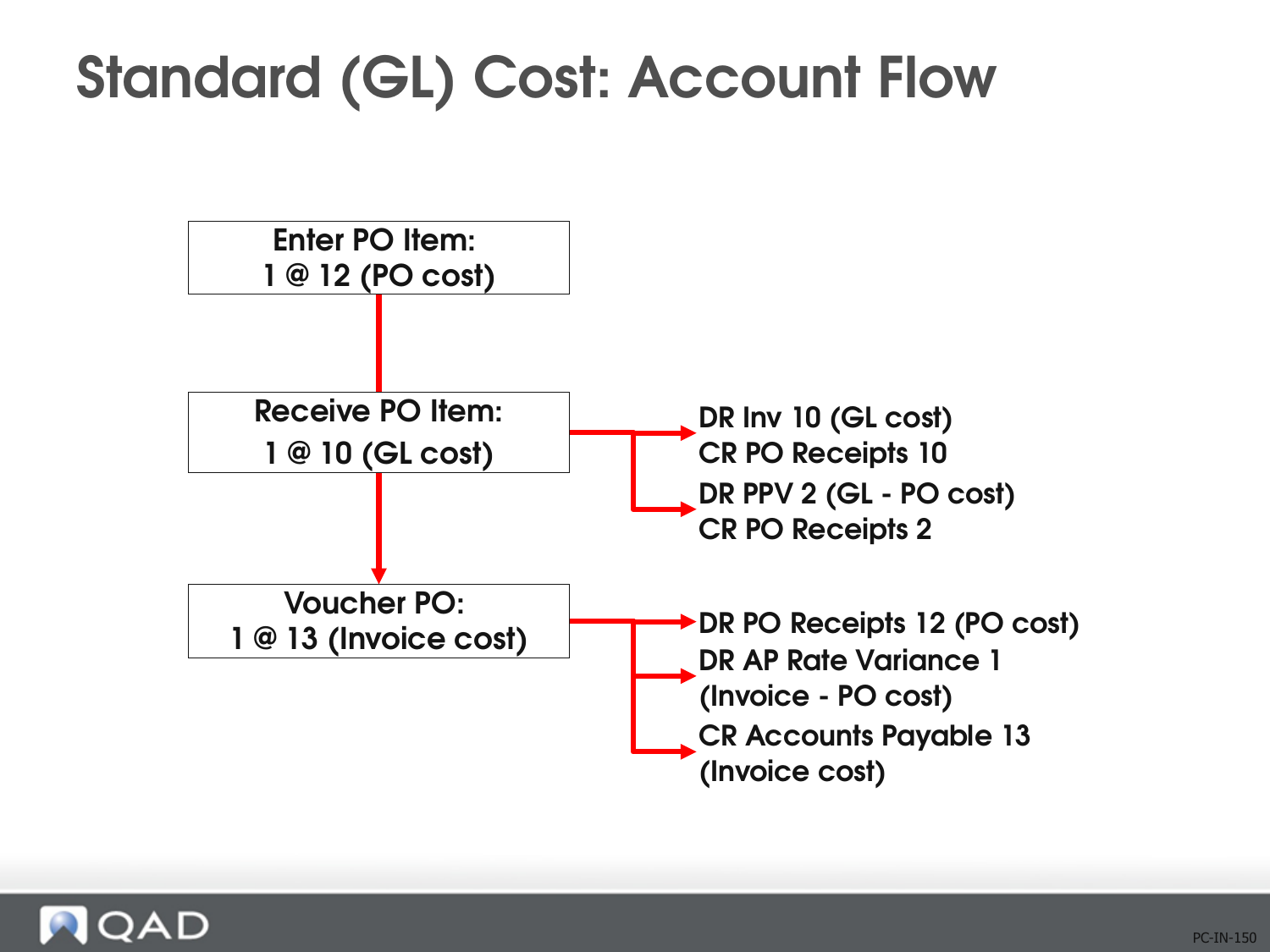

# Standard (GL) Cost: Account Flow
Enter PO Item:
1 @ 12 (PO cost)
Receive PO Item:
1 @ 10 (GL cost)
DR Inv 10 (GL cost)
CR PO Receipts 10
DR PPV 2 (GL - PO cost)
CR PO Receipts 2
Voucher PO:
1 @ 13 (Invoice cost)
DR PO Receipts 12 (PO cost)
DR AP Rate Variance 1
(Invoice - PO cost)
CR Accounts Payable 13 (Invoice cost)
PC-IN-150